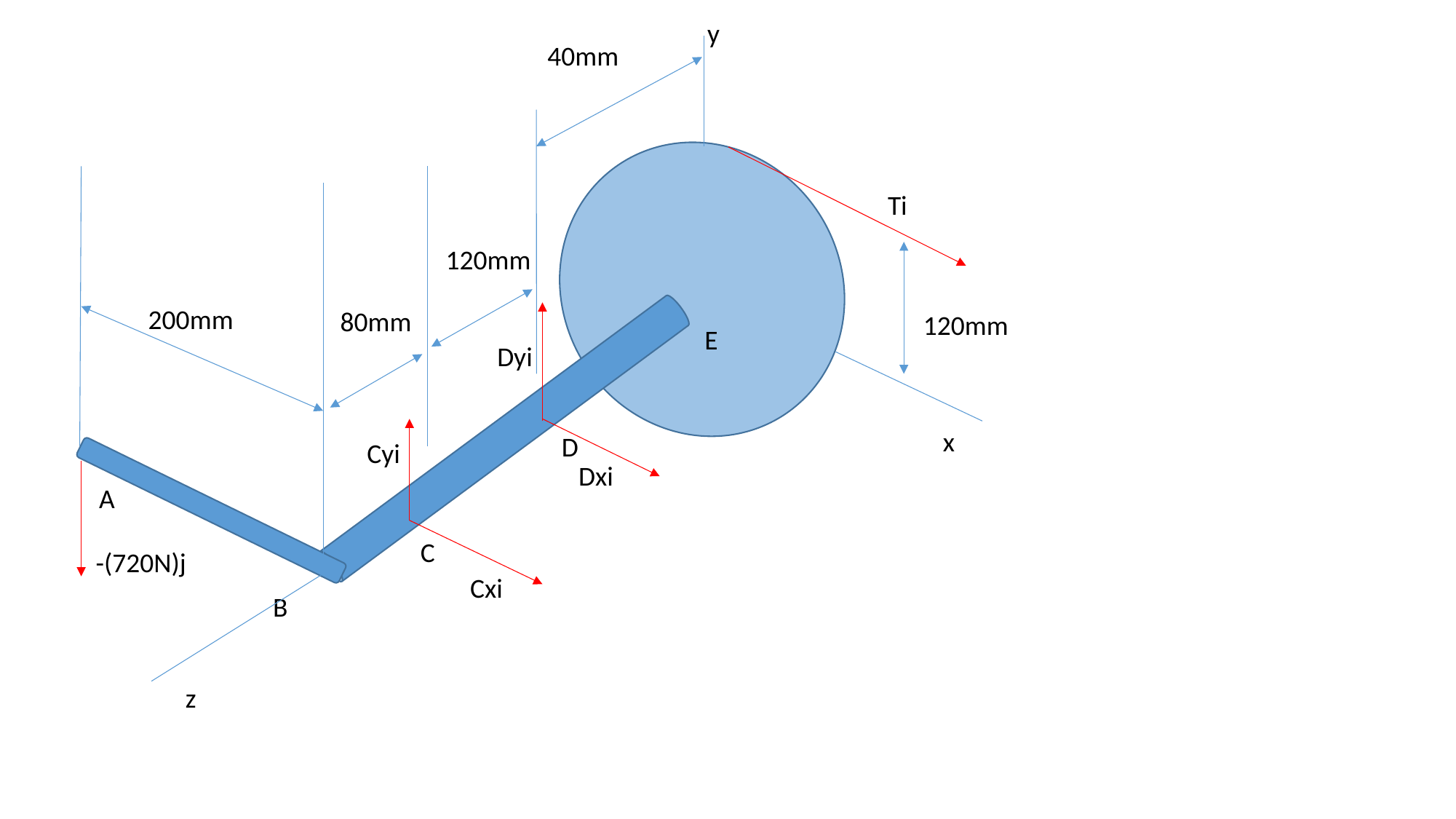

y
40mm

Ti

120mm
200mm
80mm
120mm
E
Dyi
x
D
Cyi
Dxi
A

C
-(720N)j
Cxi
B
z